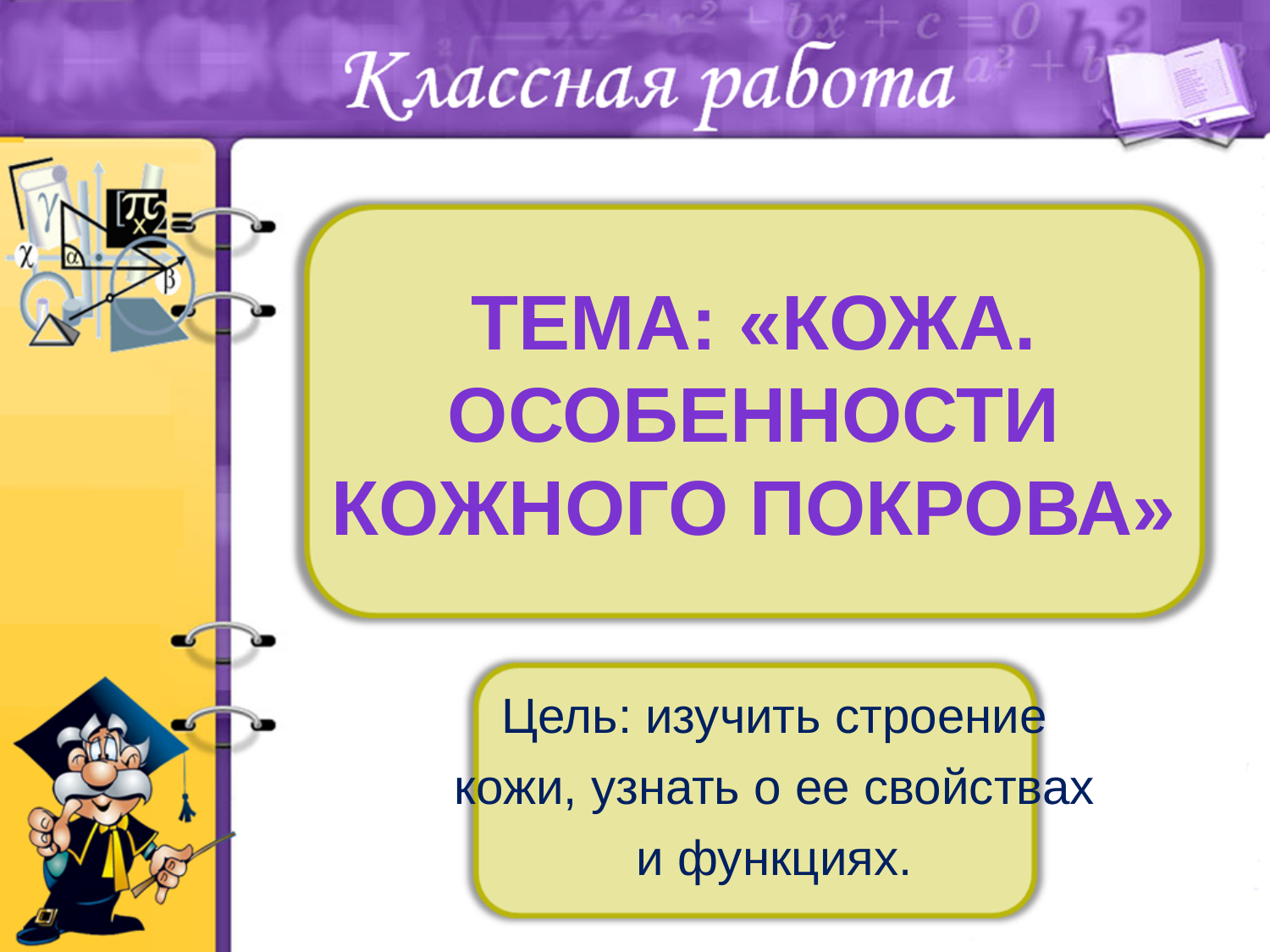

# Тема: «Кожа. Особенности кожного покрова»
Цель: изучить строение кожи, узнать о ее свойствах и функциях.